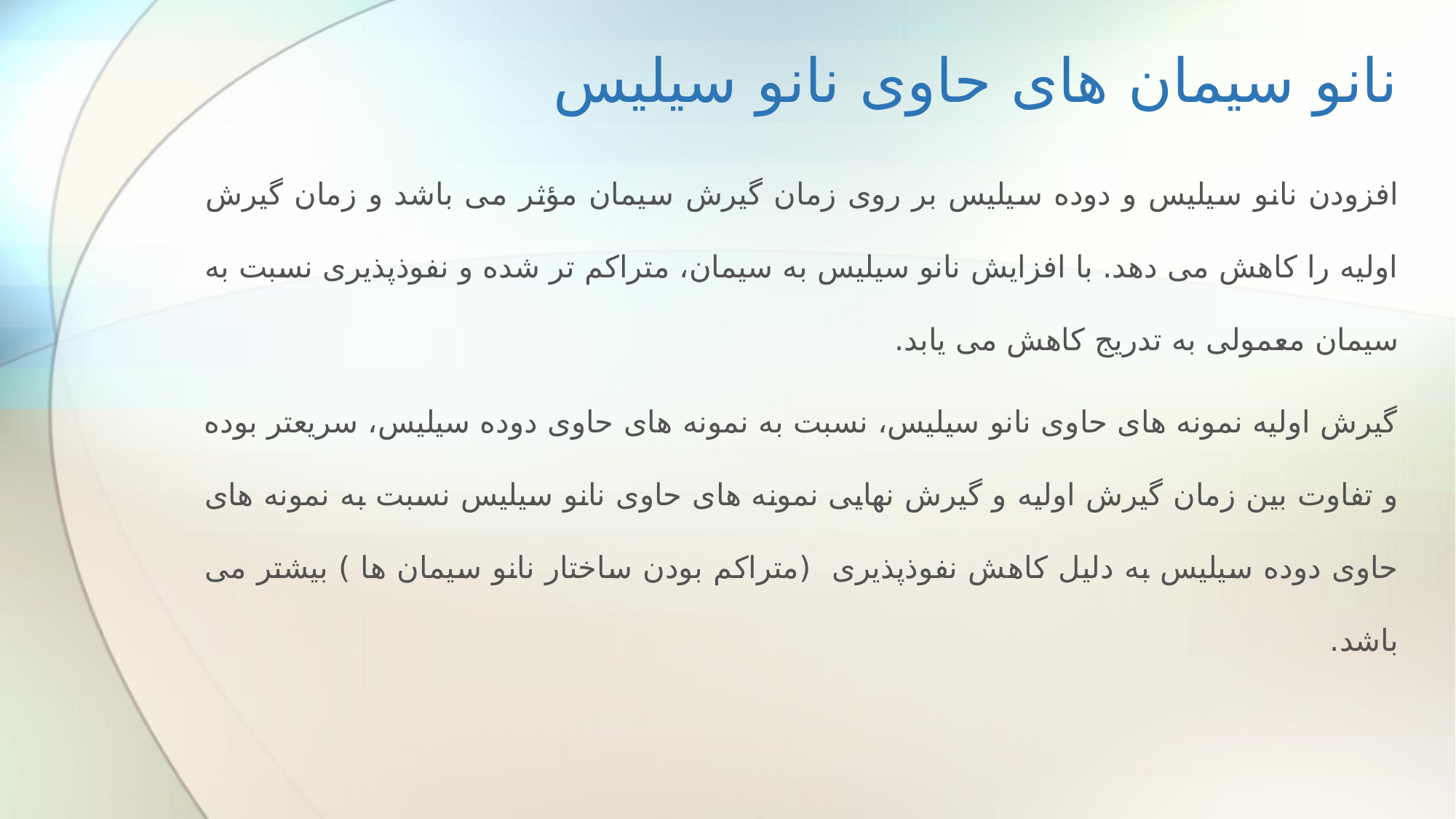

# نانو سیمان های حاوی نانو سیلیس
افزودن نانو سیلیس و دوده سیلیس بر روی زمان گیرش سیمان مؤثر می باشد و زمان گیرش اولیه را کاهش می دهد. با افزایش نانو سیلیس به سیمان، متراکم تر شده و نفوذپذیری نسبت به سیمان معمولی به تدریج کاهش می یابد.
گیرش اولیه نمونه های حاوی نانو سیلیس، نسبت به نمونه های حاوی دوده سیلیس، سریعتر بوده و تفاوت بین زمان گیرش اولیه و گیرش نهایی نمونه های حاوی نانو سیلیس نسبت به نمونه های حاوی دوده سیلیس به دلیل کاهش نفوذپذیری  (متراکم بودن ساختار نانو سیمان ها ) بیشتر می باشد.